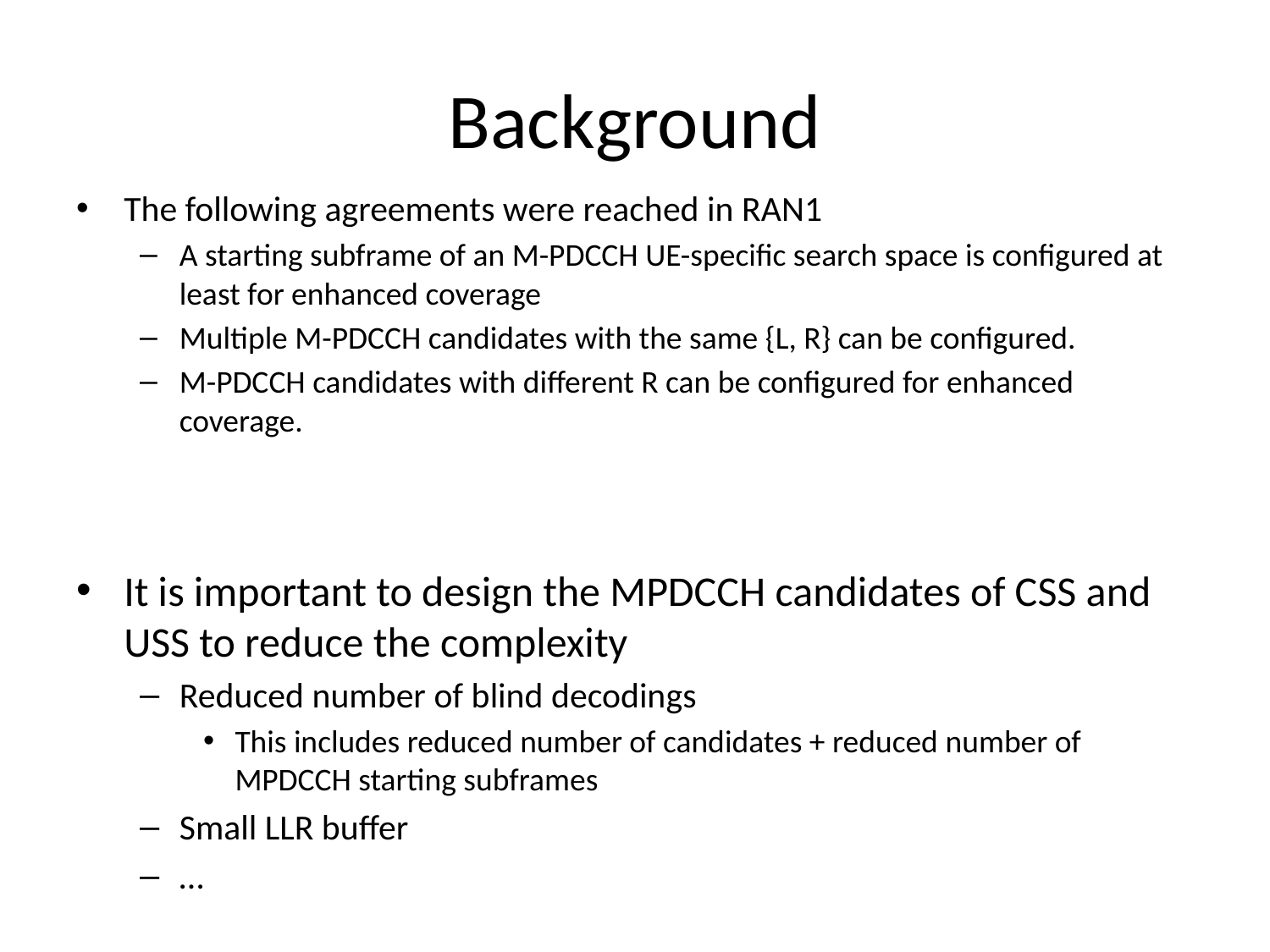

# Background
The following agreements were reached in RAN1
A starting subframe of an M-PDCCH UE-specific search space is configured at least for enhanced coverage
Multiple M-PDCCH candidates with the same {L, R} can be configured.
M-PDCCH candidates with different R can be configured for enhanced coverage.

It is important to design the MPDCCH candidates of CSS and USS to reduce the complexity
Reduced number of blind decodings
This includes reduced number of candidates + reduced number of MPDCCH starting subframes
Small LLR buffer
…